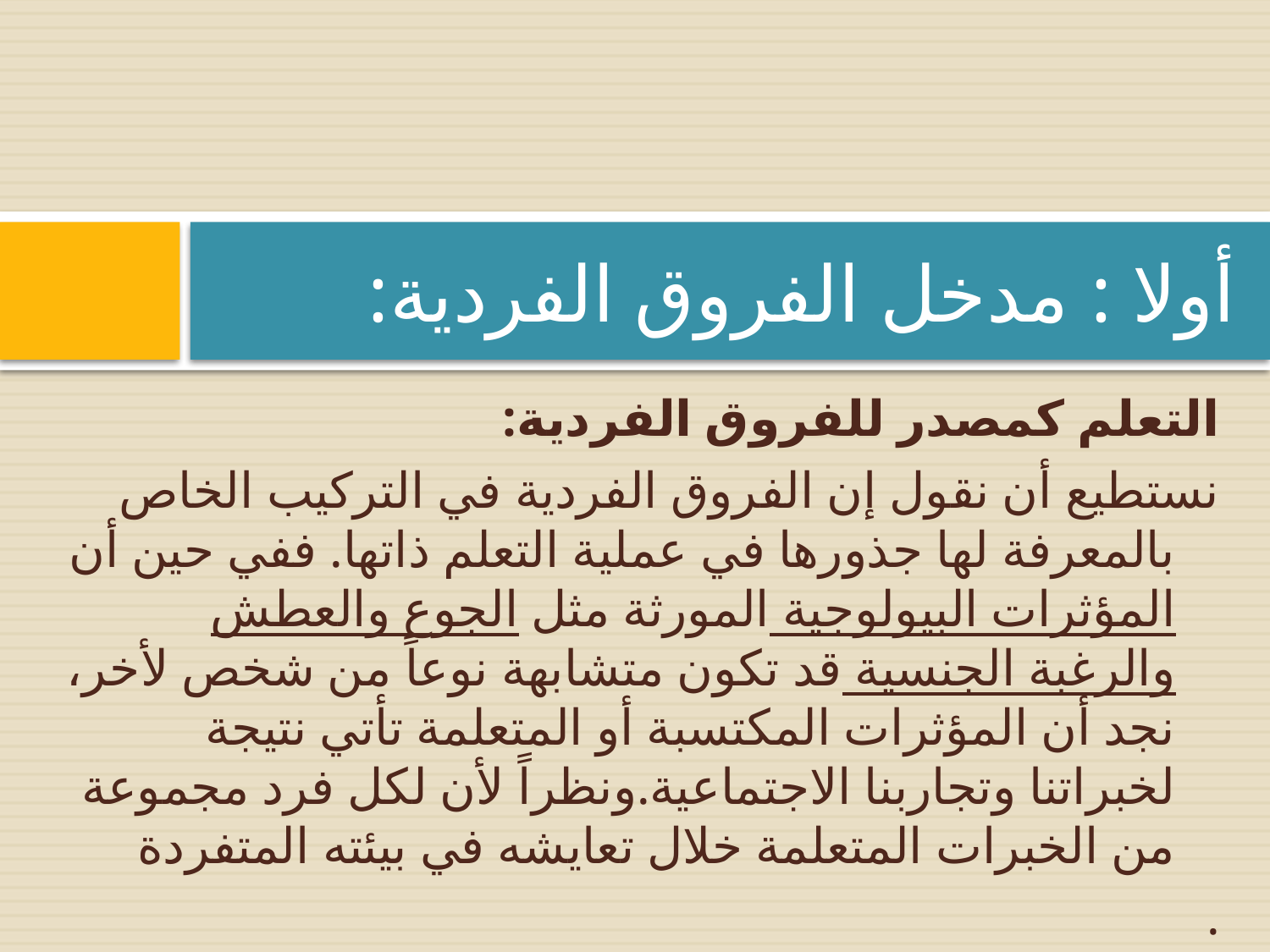

# أولا : مدخل الفروق الفردية:
التعلم كمصدر للفروق الفردية:
نستطيع أن نقول إن الفروق الفردية في التركيب الخاص بالمعرفة لها جذورها في عملية التعلم ذاتها. ففي حين أن المؤثرات البيولوجية المورثة مثل الجوع والعطش والرغبة الجنسية قد تكون متشابهة نوعاً من شخص لأخر، نجد أن المؤثرات المكتسبة أو المتعلمة تأتي نتيجة لخبراتنا وتجاربنا الاجتماعية.ونظراً لأن لكل فرد مجموعة من الخبرات المتعلمة خلال تعايشه في بيئته المتفردة
.